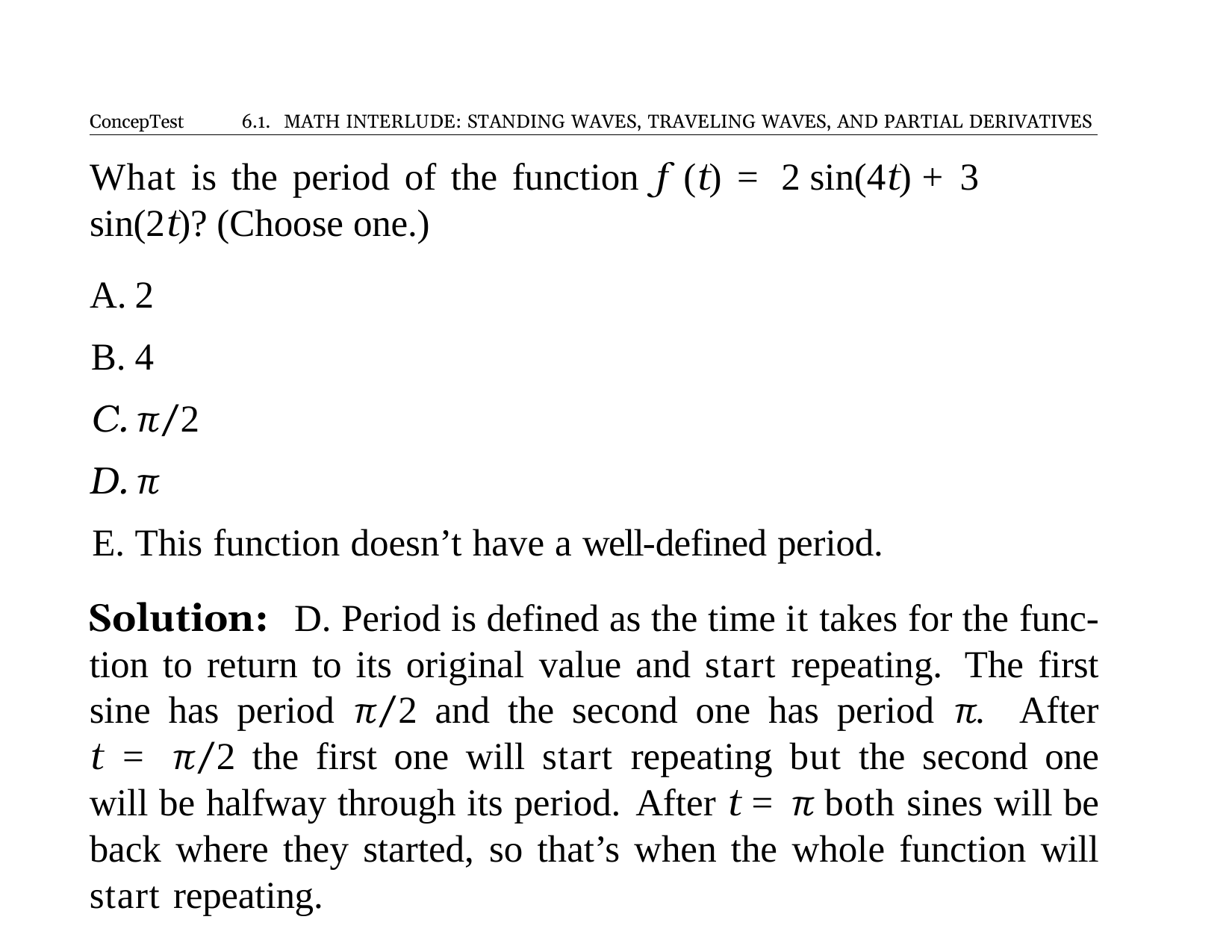

ConcepTest	6.1.  MATH INTERLUDE: STANDING WAVES, TRAVELING WAVES, AND PARTIAL DERIVATIVES

# What is the period of the function f (t)	=	2 sin(4t) + 3 sin(2t)? (Choose one.)
2
4
π/2
π
This function doesn’t have a well-defined period.
Solution:  D. Period is defined as the time it takes for the func- tion to return to its original value and start repeating.  The first sine has period π/2 and the second one has period π.  After t =  π/2 the first one will start repeating but the second one will be halfway through its period. After t = π both sines will be back where they started, so that’s when the whole function will start repeating.